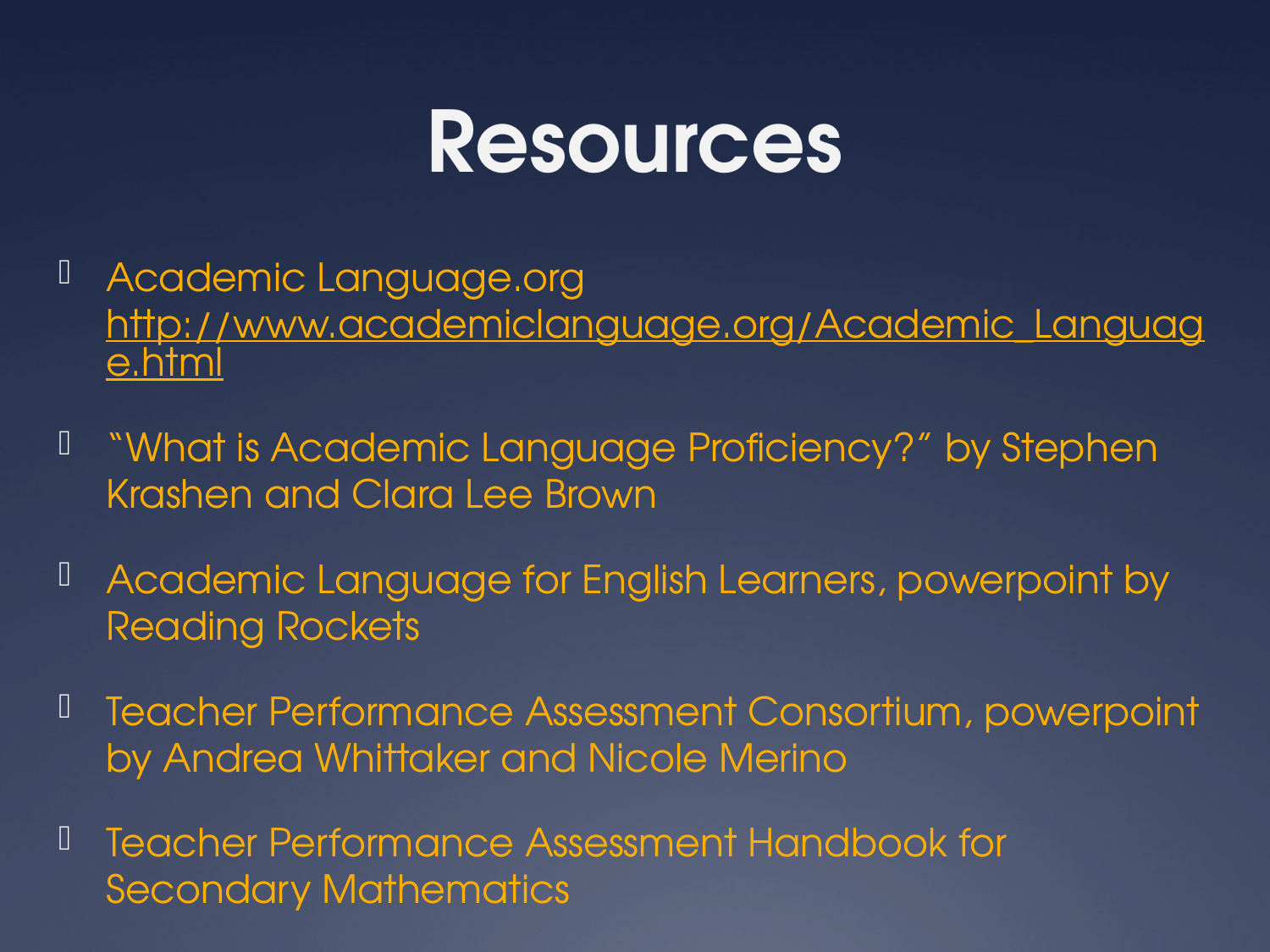

# Resources
Academic Language.org	http://www.academiclanguage.org/Academic_Language.html
“What is Academic Language Proficiency?” by Stephen Krashen and Clara Lee Brown
Academic Language for English Learners, powerpoint by Reading Rockets
Teacher Performance Assessment Consortium, powerpoint by Andrea Whittaker and Nicole Merino
Teacher Performance Assessment Handbook for Secondary Mathematics